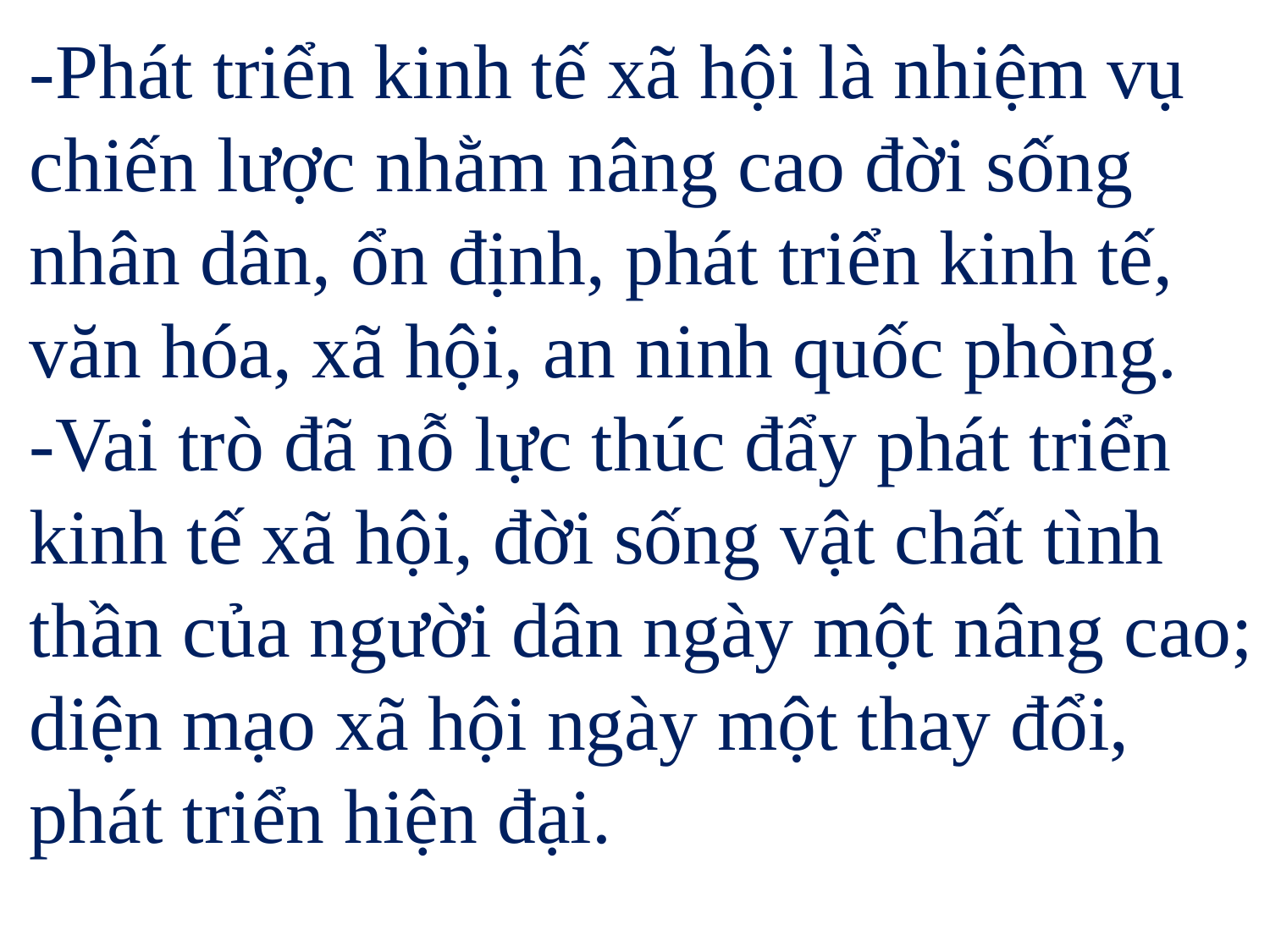

-Phát triển kinh tế xã hội là nhiệm vụ chiến lược nhằm nâng cao đời sống nhân dân, ổn định, phát triển kinh tế, văn hóa, xã hội, an ninh quốc phòng.
-Vai trò đã nỗ lực thúc đẩy phát triển kinh tế xã hội, đời sống vật chất tình thần của người dân ngày một nâng cao; diện mạo xã hội ngày một thay đổi, phát triển hiện đại.